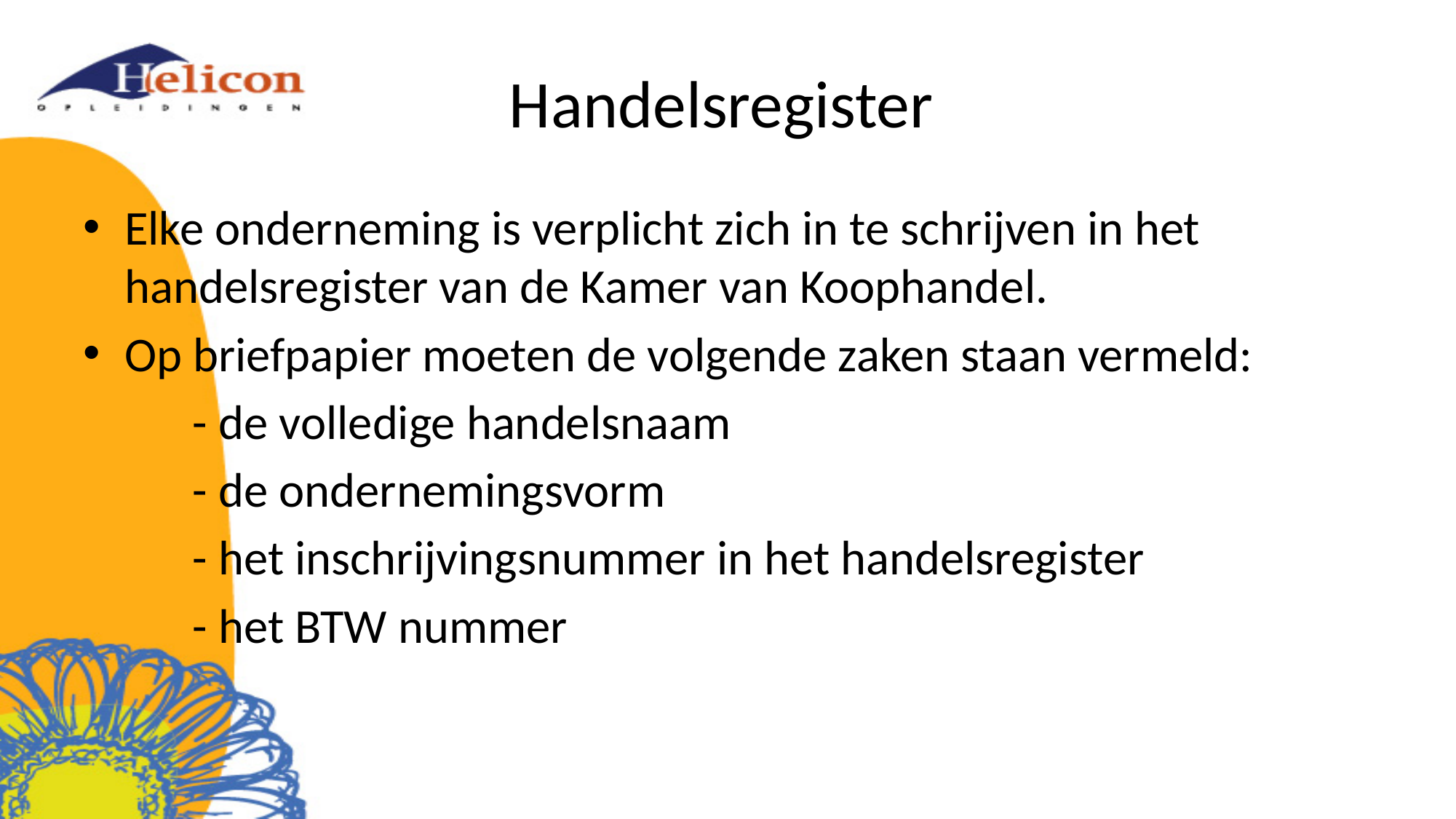

# Handelsregister
Elke onderneming is verplicht zich in te schrijven in het handelsregister van de Kamer van Koophandel.
Op briefpapier moeten de volgende zaken staan vermeld:
	- de volledige handelsnaam
	- de ondernemingsvorm
	- het inschrijvingsnummer in het handelsregister
	- het BTW nummer